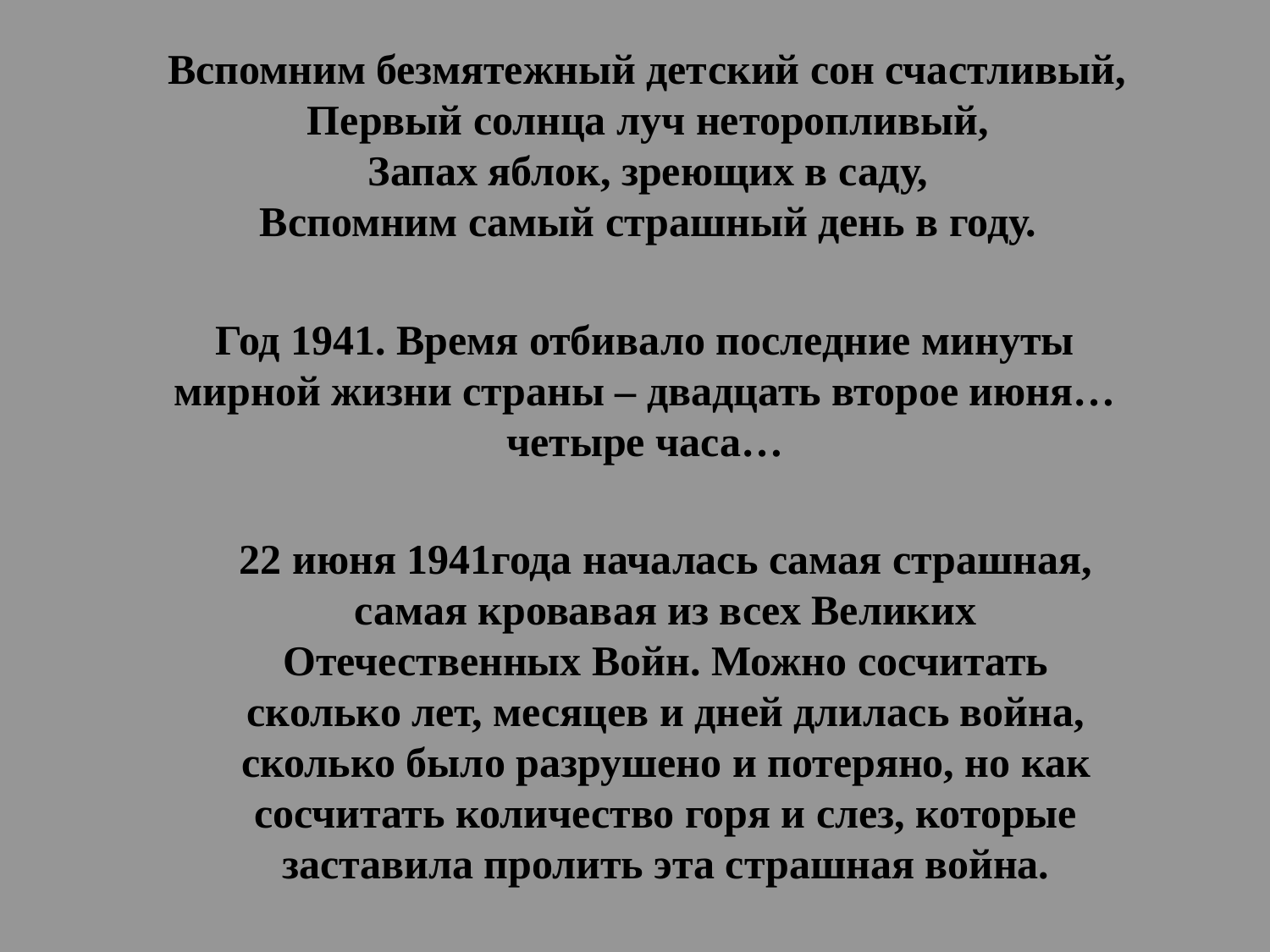

Вспомним безмятежный детский сон счастливый,
 Первый солнца луч неторопливый,
 Запах яблок, зреющих в саду,
 Вспомним самый страшный день в году.
Год 1941. Время отбивало последние минуты мирной жизни страны – двадцать второе июня… четыре часа…
22 июня 1941года началась самая страшная, самая кровавая из всех Великих Отечественных Войн. Можно сосчитать сколько лет, месяцев и дней длилась война, сколько было разрушено и потеряно, но как сосчитать количество горя и слез, которые заставила пролить эта страшная война.